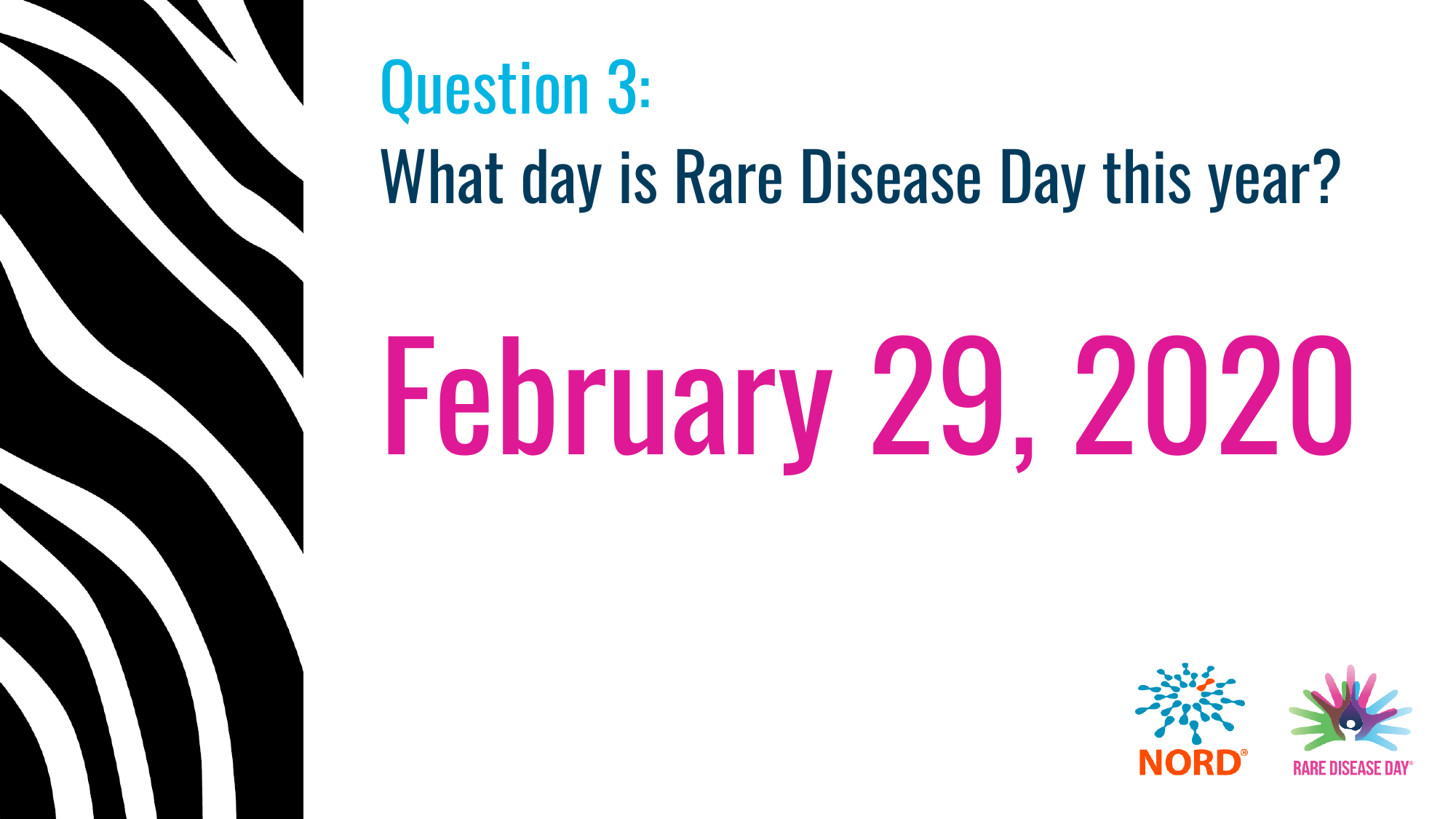

# Question 3:
What day is Rare Disease Day this year?
February 29, 2020